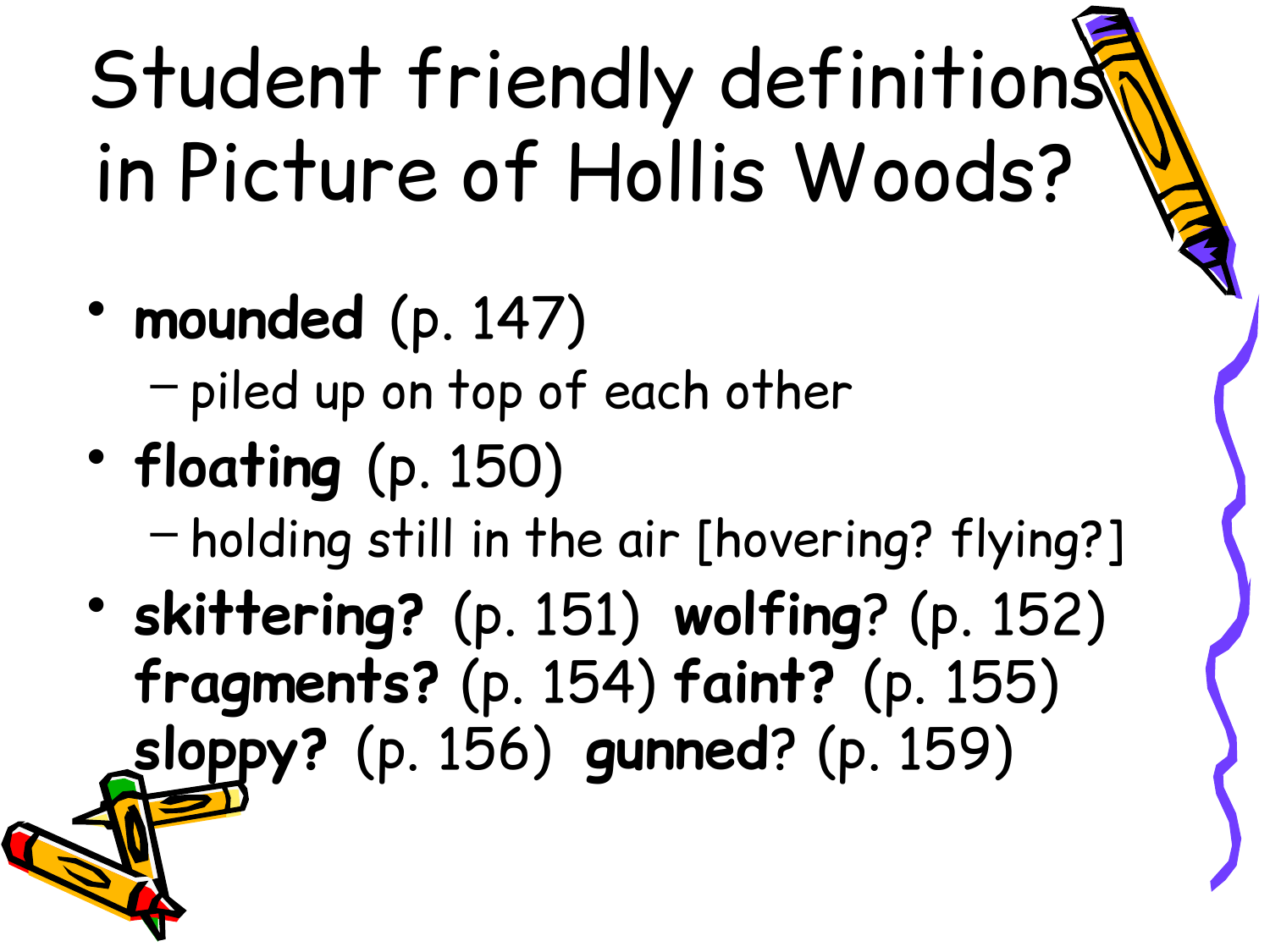

# Student friendly definitions in Picture of Hollis Woods?
mounded (p. 147)
piled up on top of each other
floating (p. 150)
holding still in the air [hovering? flying?]
skittering? (p. 151)  wolfing? (p. 152)
fragments? (p. 154) faint? (p. 155)
sloppy? (p. 156)  gunned? (p. 159)